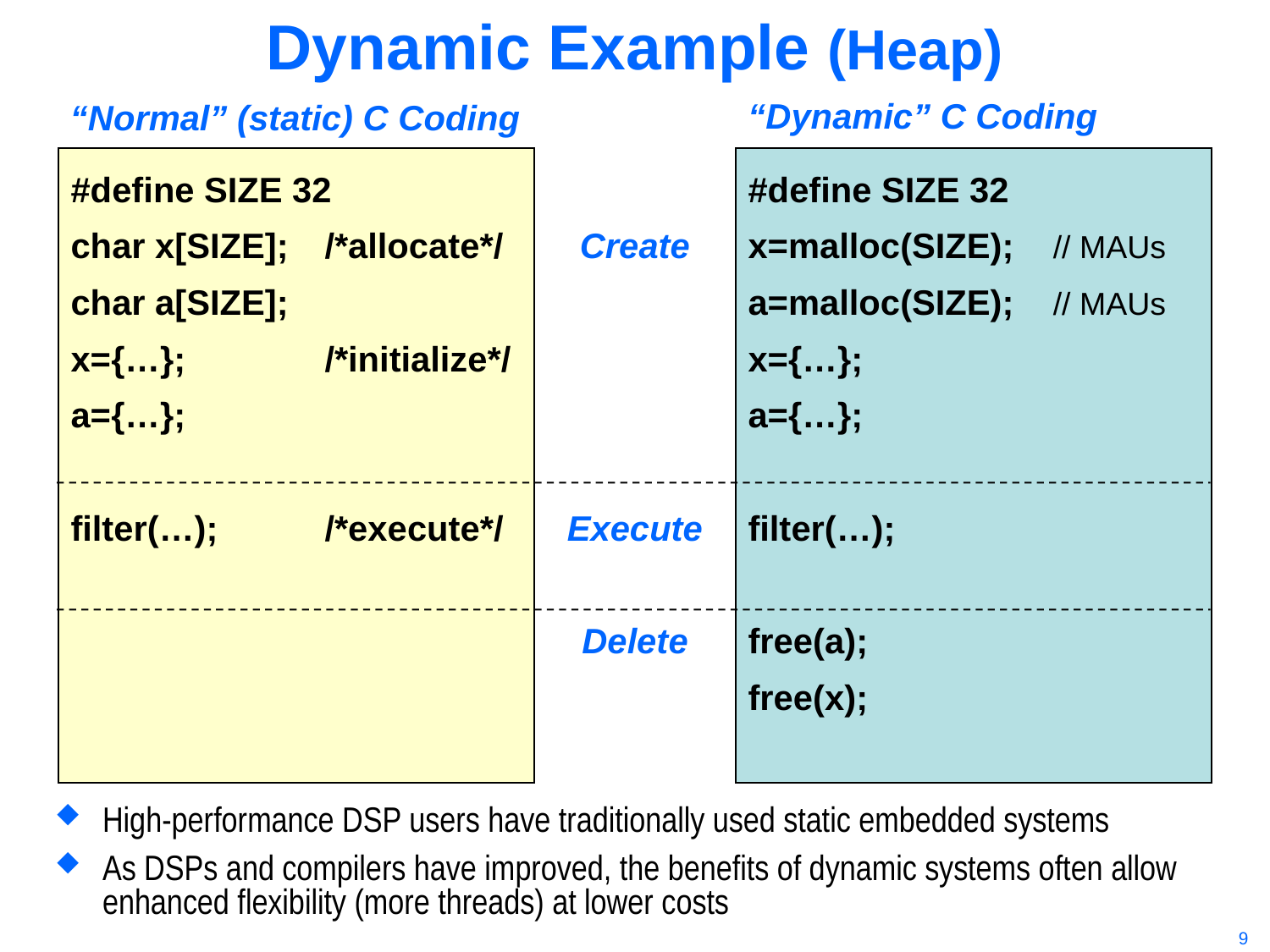

# Dynamic Example (Heap)
“Dynamic” C Coding
“Normal” (static) C Coding
#define SIZE 32
char x[SIZE];	/*allocate*/
char a[SIZE];
x={…};		/*initialize*/
a={…};

filter(…);	/*execute*/

Create

Execute

Delete
#define SIZE 32
x=malloc(SIZE);    // MAUs
a=malloc(SIZE);    // MAUs
x={…};
a={…};

filter(…);

free(a);
free(x);

High-performance DSP users have traditionally used static embedded systems
As DSPs and compilers have improved, the benefits of dynamic systems often allow enhanced flexibility (more threads) at lower costs
9